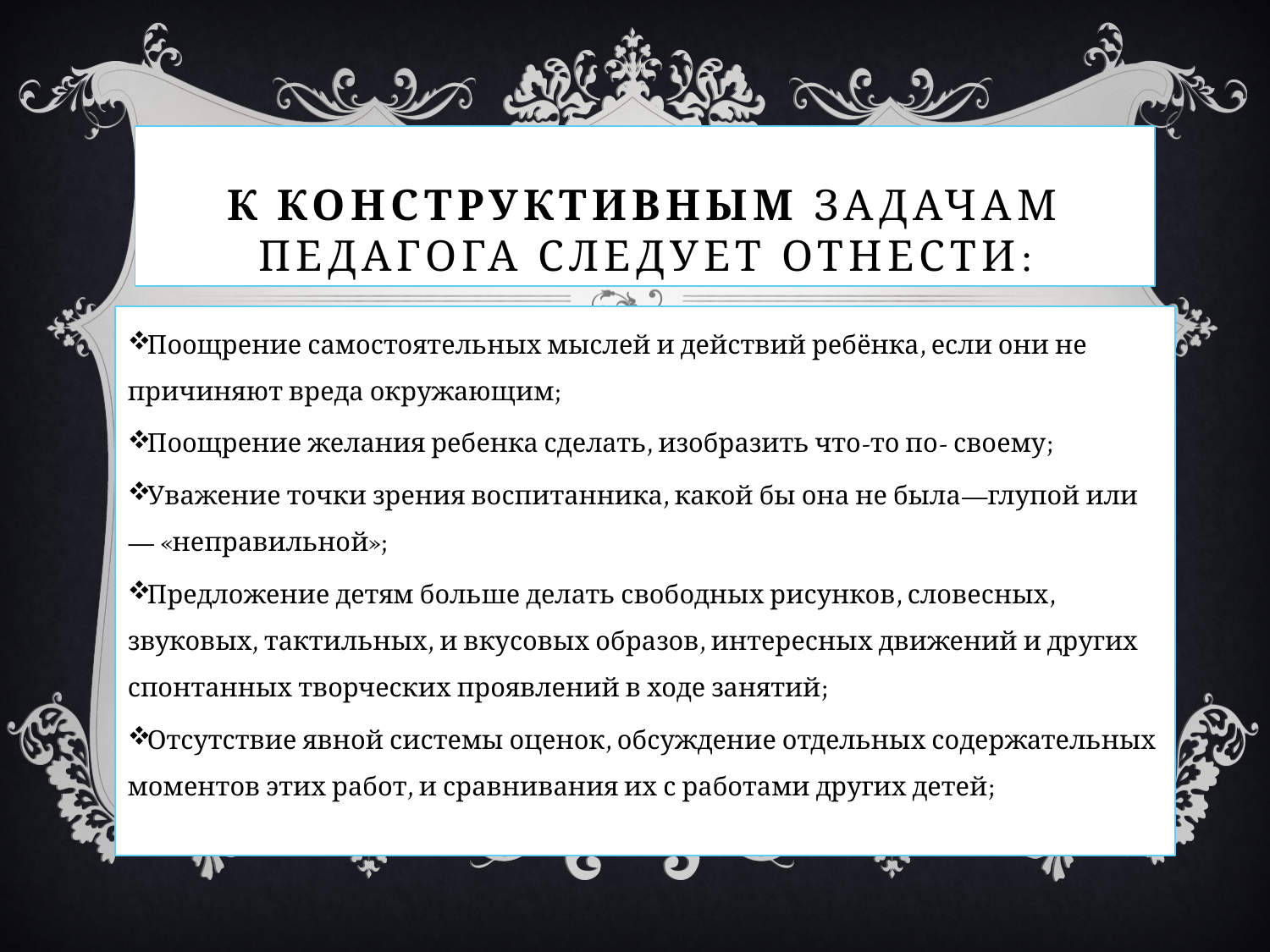

# К конструктивным задачам педагога следует отнести:
Поощрение самостоятельных мыслей и действий ребёнка, если они не причиняют вреда окружающим;
Поощрение желания ребенка сделать, изобразить что-то по- своему;
Уважение точки зрения воспитанника, какой бы она не была―глупой или ― «неправильной»;
Предложение детям больше делать свободных рисунков, словесных, звуковых, тактильных, и вкусовых образов, интересных движений и других спонтанных творческих проявлений в ходе занятий;
Отсутствие явной системы оценок, обсуждение отдельных содержательных моментов этих работ, и сравнивания их с работами других детей;